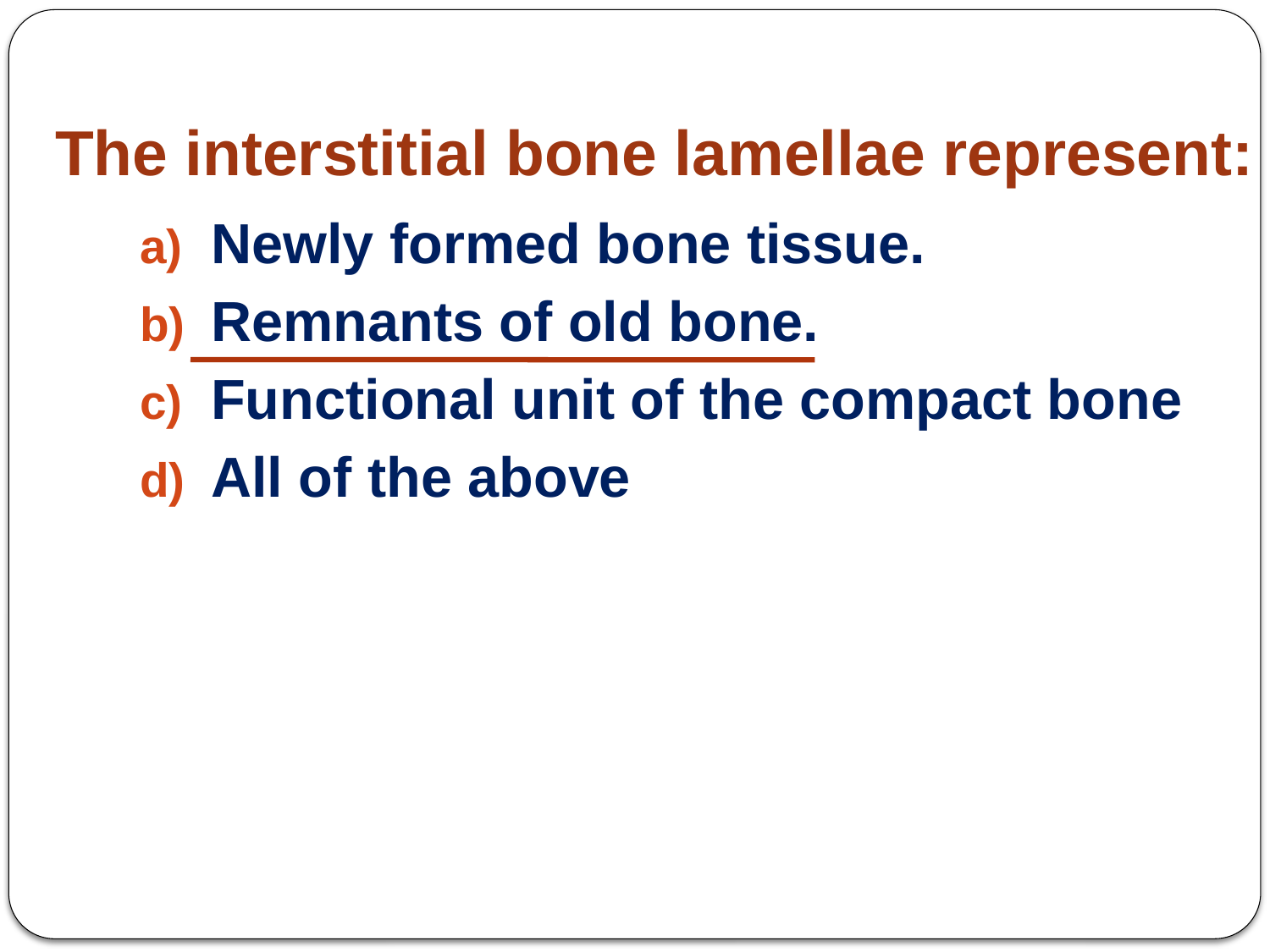

# The interstitial bone lamellae represent:
Newly formed bone tissue.
Remnants of old bone.
Functional unit of the compact bone
All of the above